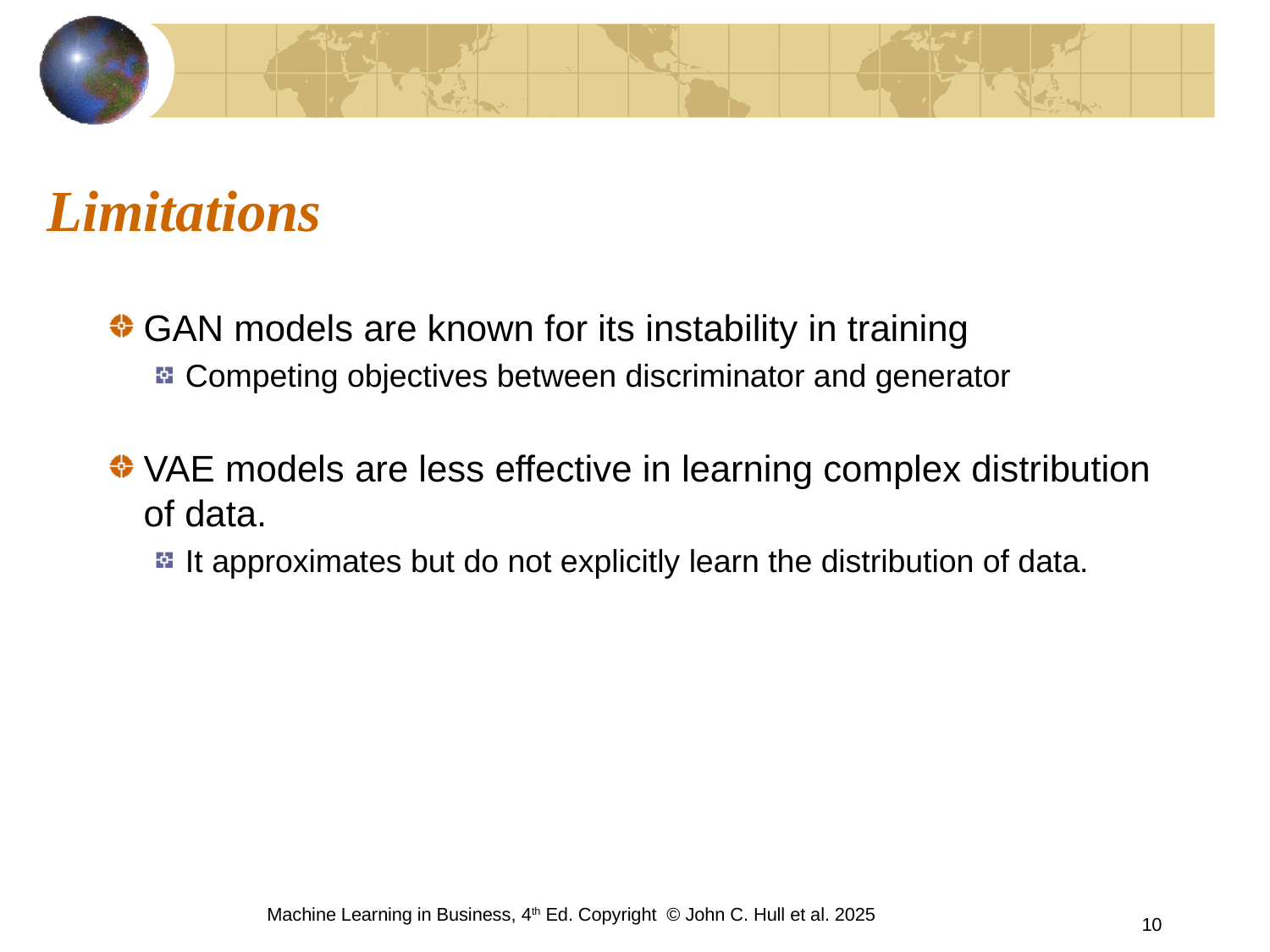

# Limitations
GAN models are known for its instability in training
Competing objectives between discriminator and generator

VAE models are less effective in learning complex distribution of data.
It approximates but do not explicitly learn the distribution of data.
Machine Learning in Business, 4th Ed. Copyright  © John C. Hull et al. 2025
10